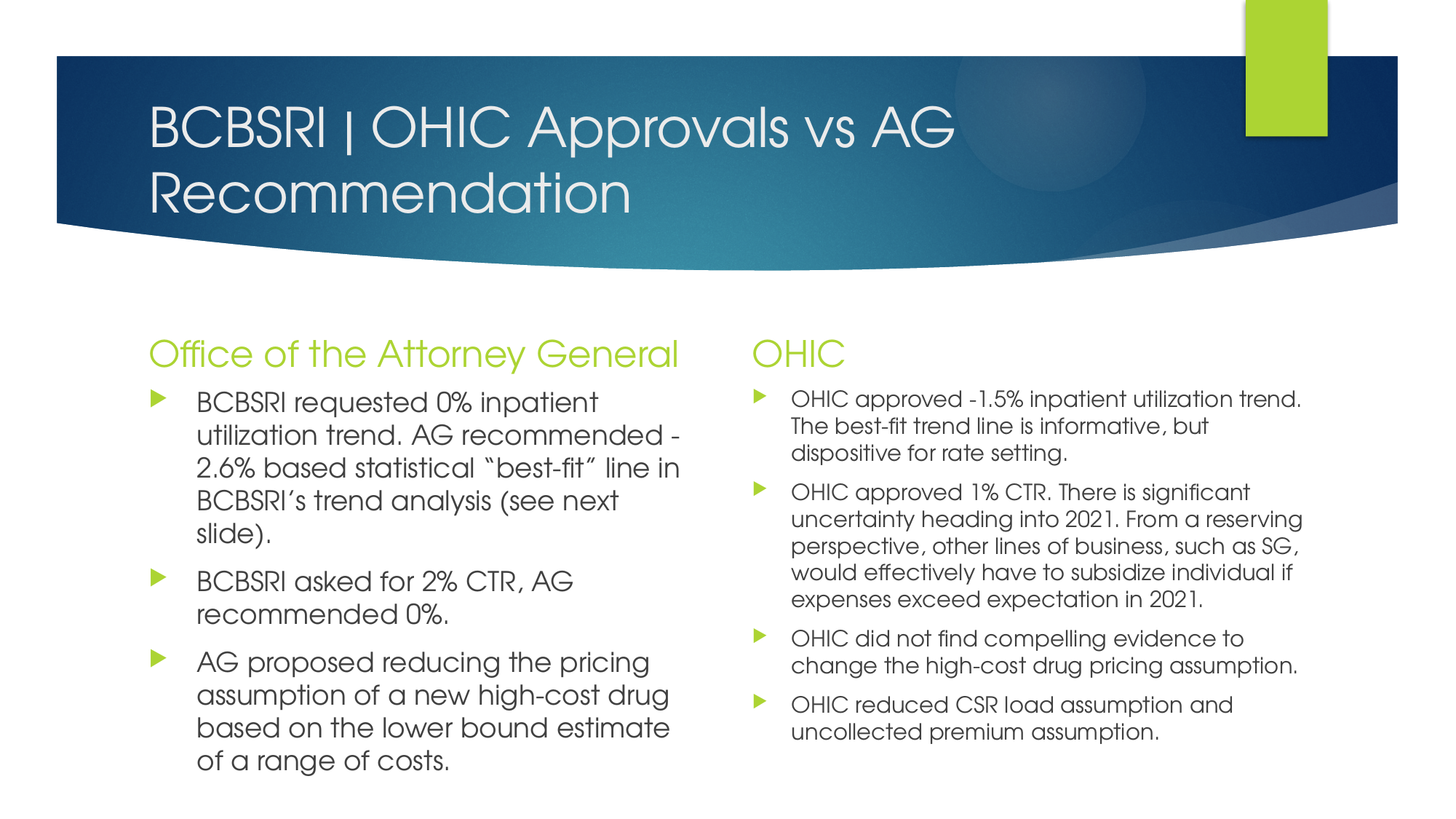

# BCBSRI | OHIC Approvals vs AG Recommendation
Office of the Attorney General
OHIC
BCBSRI requested 0% inpatient utilization trend. AG recommended -2.6% based statistical “best-fit” line in BCBSRI’s trend analysis (see next slide).
BCBSRI asked for 2% CTR, AG recommended 0%.
AG proposed reducing the pricing assumption of a new high-cost drug based on the lower bound estimate of a range of costs.
OHIC approved -1.5% inpatient utilization trend. The best-fit trend line is informative, but dispositive for rate setting.
OHIC approved 1% CTR. There is significant uncertainty heading into 2021. From a reserving perspective, other lines of business, such as SG, would effectively have to subsidize individual if expenses exceed expectation in 2021.
OHIC did not find compelling evidence to change the high-cost drug pricing assumption.
OHIC reduced CSR load assumption and uncollected premium assumption.